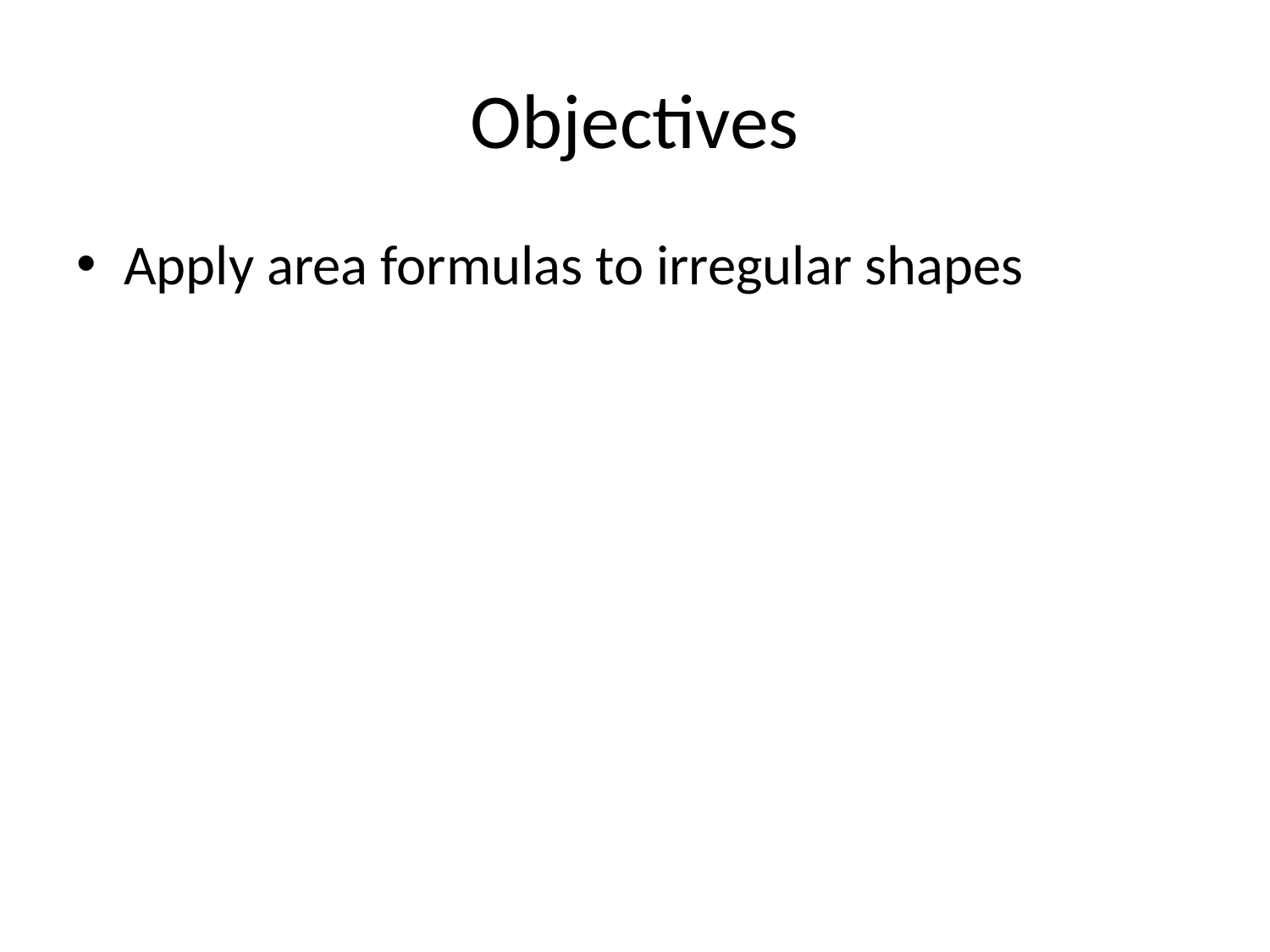

# Objectives
Apply area formulas to irregular shapes